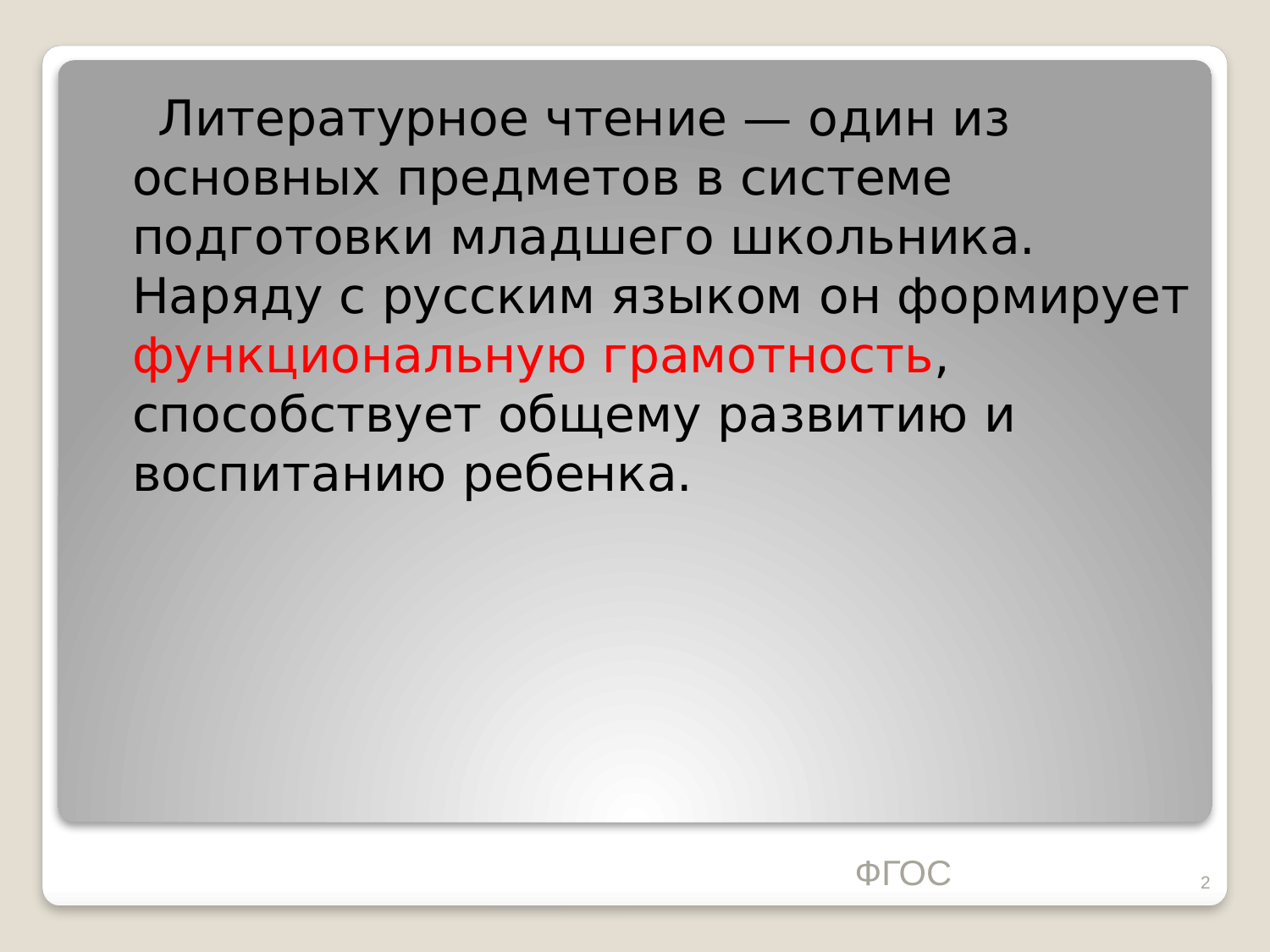

Литературное чтение — один из основных предметов в системе подготовки младшего школьника. Наряду с русским языком он формирует функциональную грамотность, способствует общему развитию и воспитанию ребенка.
#
ФГОС
2